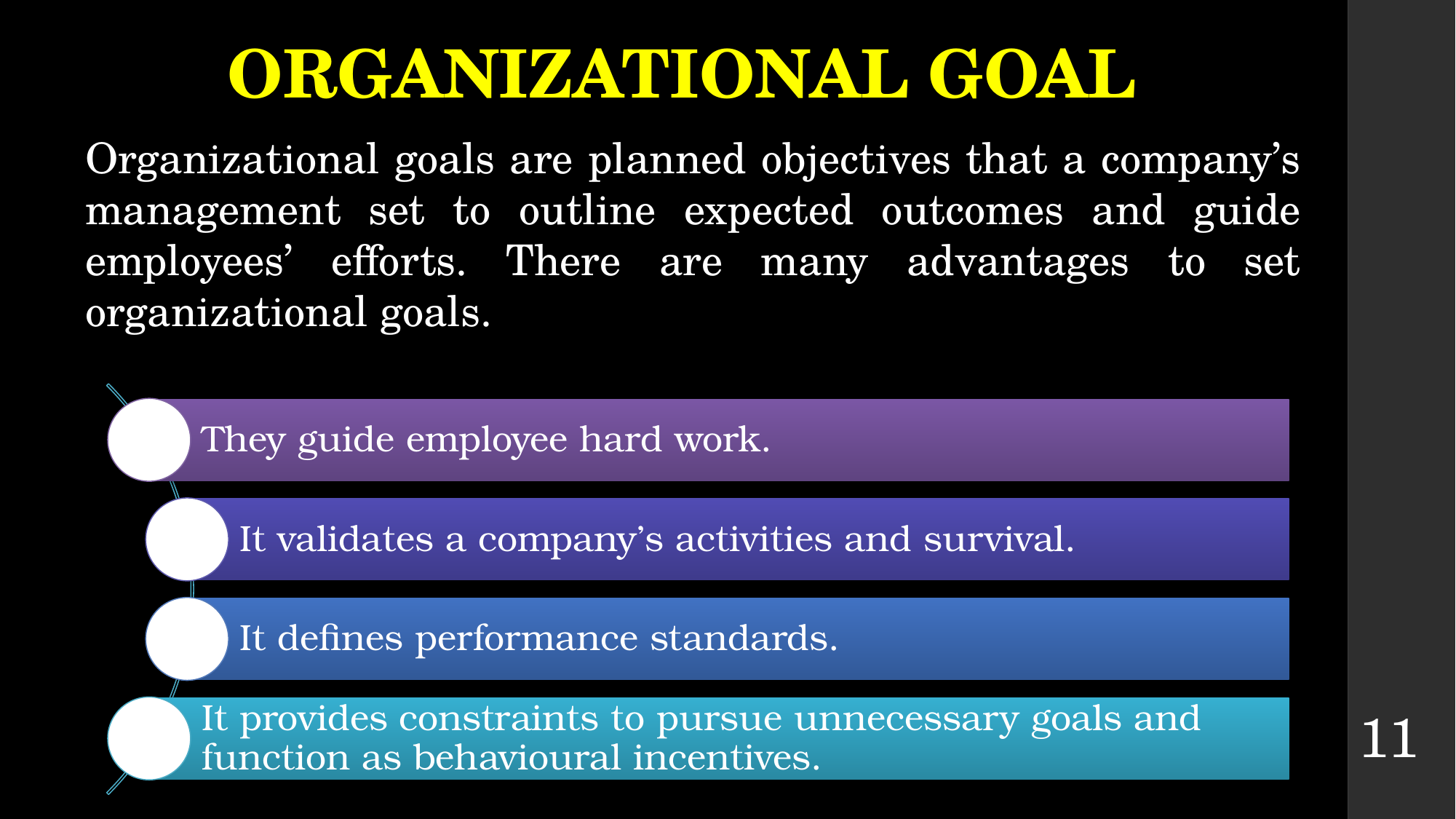

# ORGANIZATIONAL GOAL
Organizational goals are planned objectives that a company’s management set to outline expected outcomes and guide employees’ efforts. There are many advantages to set organizational goals.
They guide employee hard work.
It validates a company’s activities and survival.
It defines performance standards.
It provides constraints to pursue unnecessary goals and function as behavioural incentives.
11